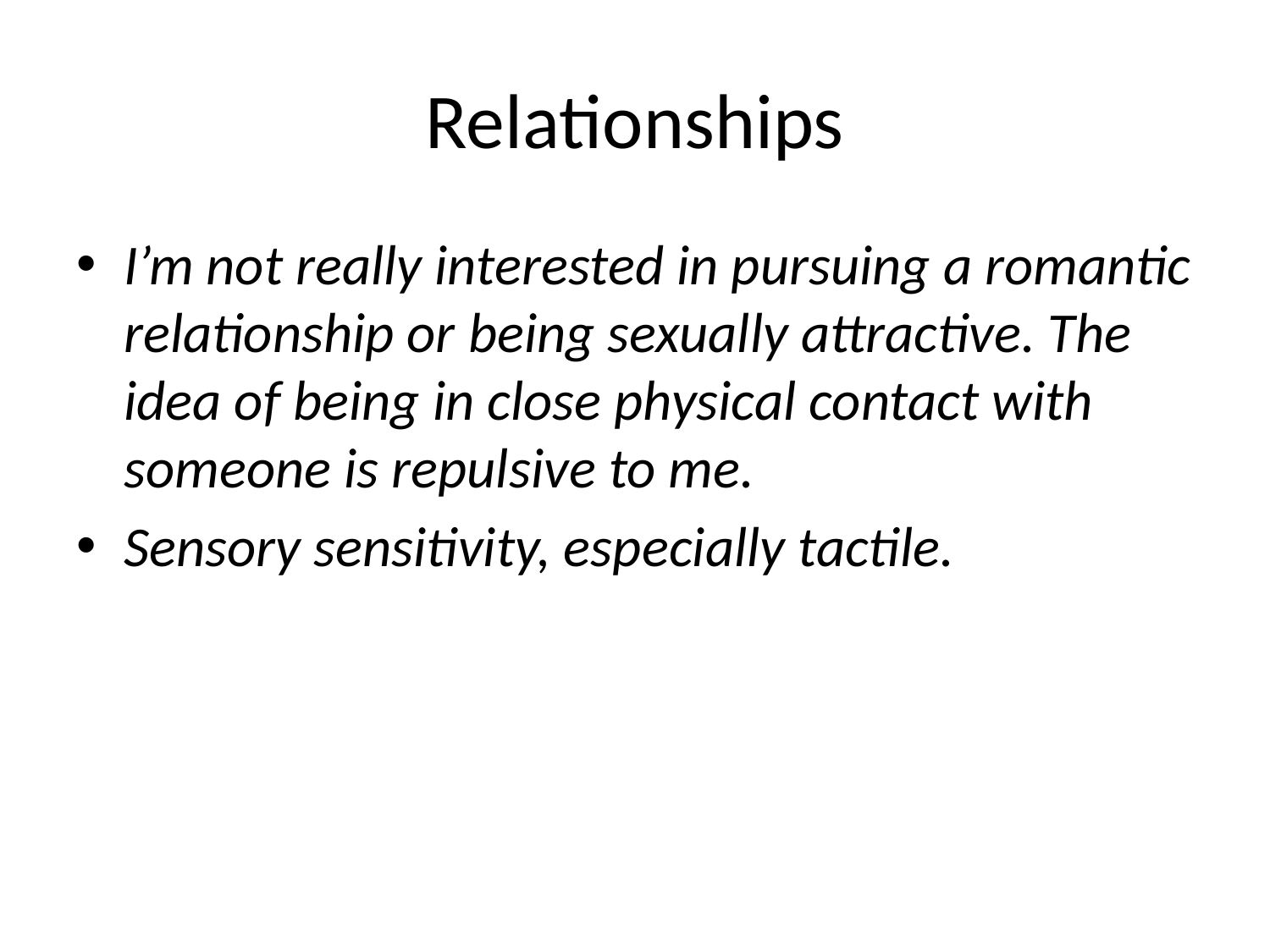

# Relationships
I’m not really interested in pursuing a romantic relationship or being sexually attractive. The idea of being in close physical contact with someone is repulsive to me.
Sensory sensitivity, especially tactile.